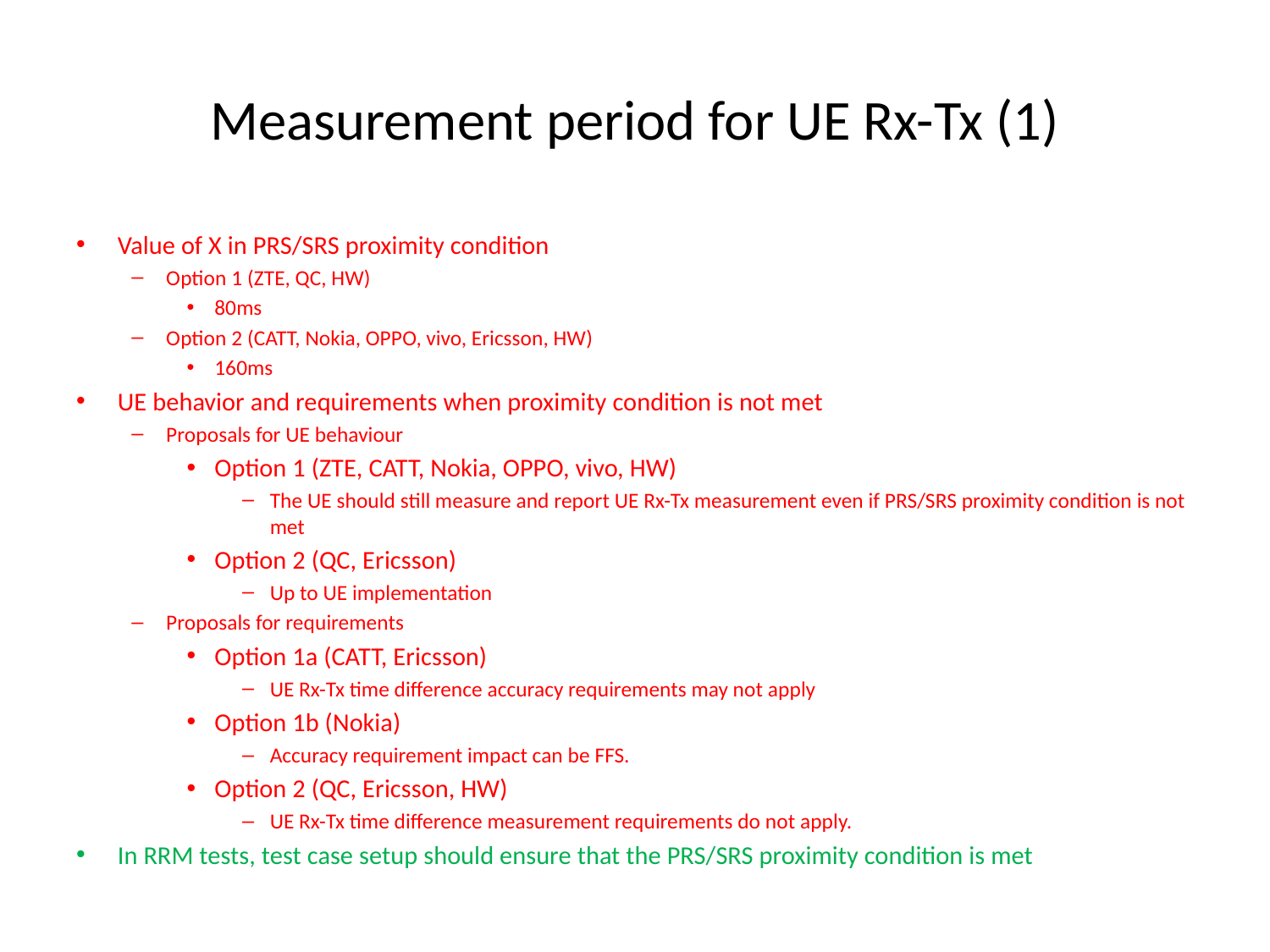

# Measurement period for UE Rx-Tx (1)
Value of X in PRS/SRS proximity condition
Option 1 (ZTE, QC, HW)
80ms
Option 2 (CATT, Nokia, OPPO, vivo, Ericsson, HW)
160ms
UE behavior and requirements when proximity condition is not met
Proposals for UE behaviour
Option 1 (ZTE, CATT, Nokia, OPPO, vivo, HW)
The UE should still measure and report UE Rx-Tx measurement even if PRS/SRS proximity condition is not met
Option 2 (QC, Ericsson)
Up to UE implementation
Proposals for requirements
Option 1a (CATT, Ericsson)
UE Rx-Tx time difference accuracy requirements may not apply
Option 1b (Nokia)
Accuracy requirement impact can be FFS.
Option 2 (QC, Ericsson, HW)
UE Rx-Tx time difference measurement requirements do not apply.
In RRM tests, test case setup should ensure that the PRS/SRS proximity condition is met